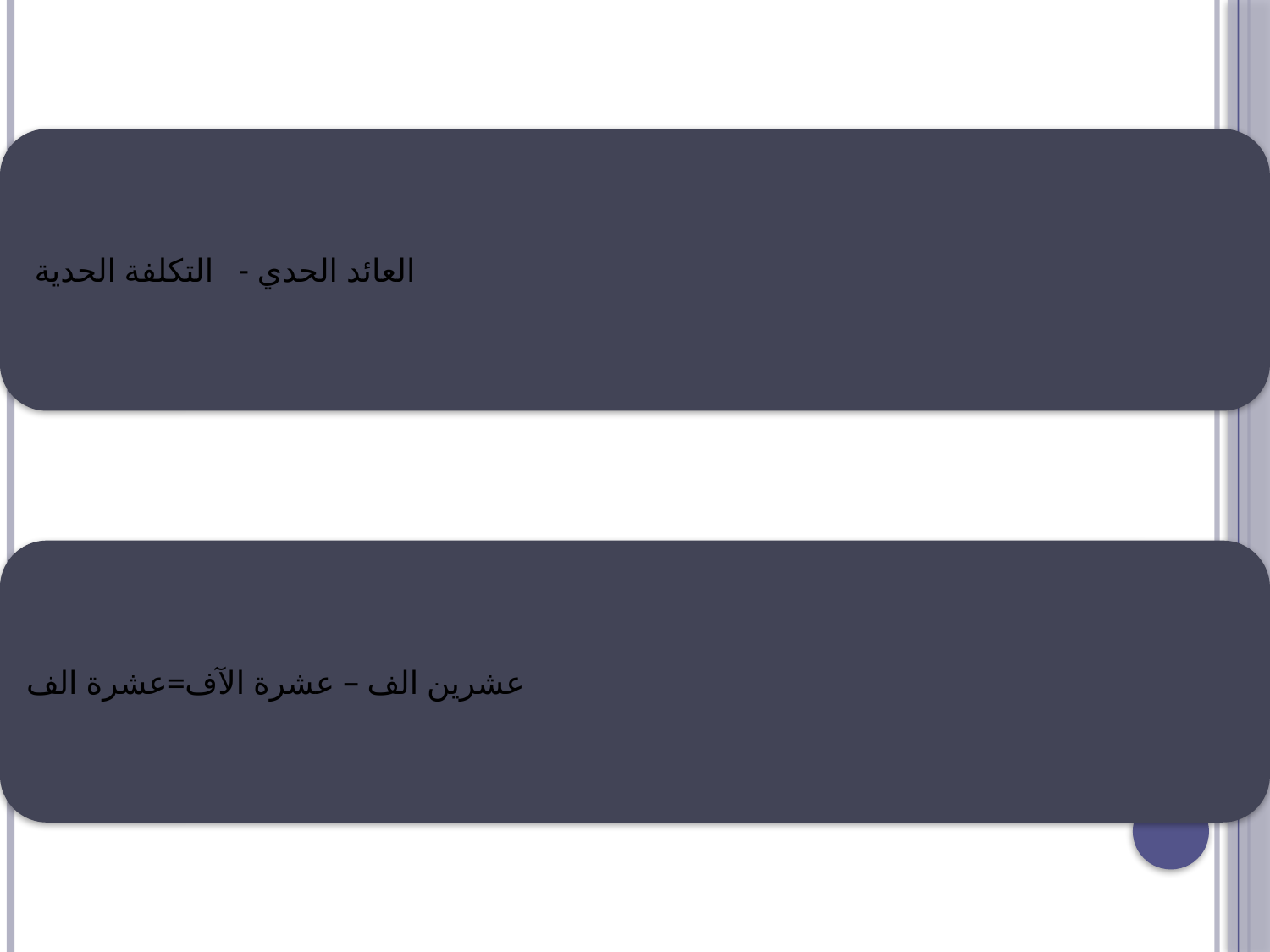

# حساب نقطة التعادل للمشروع
العائد الحدي -   التكلفة الحدية